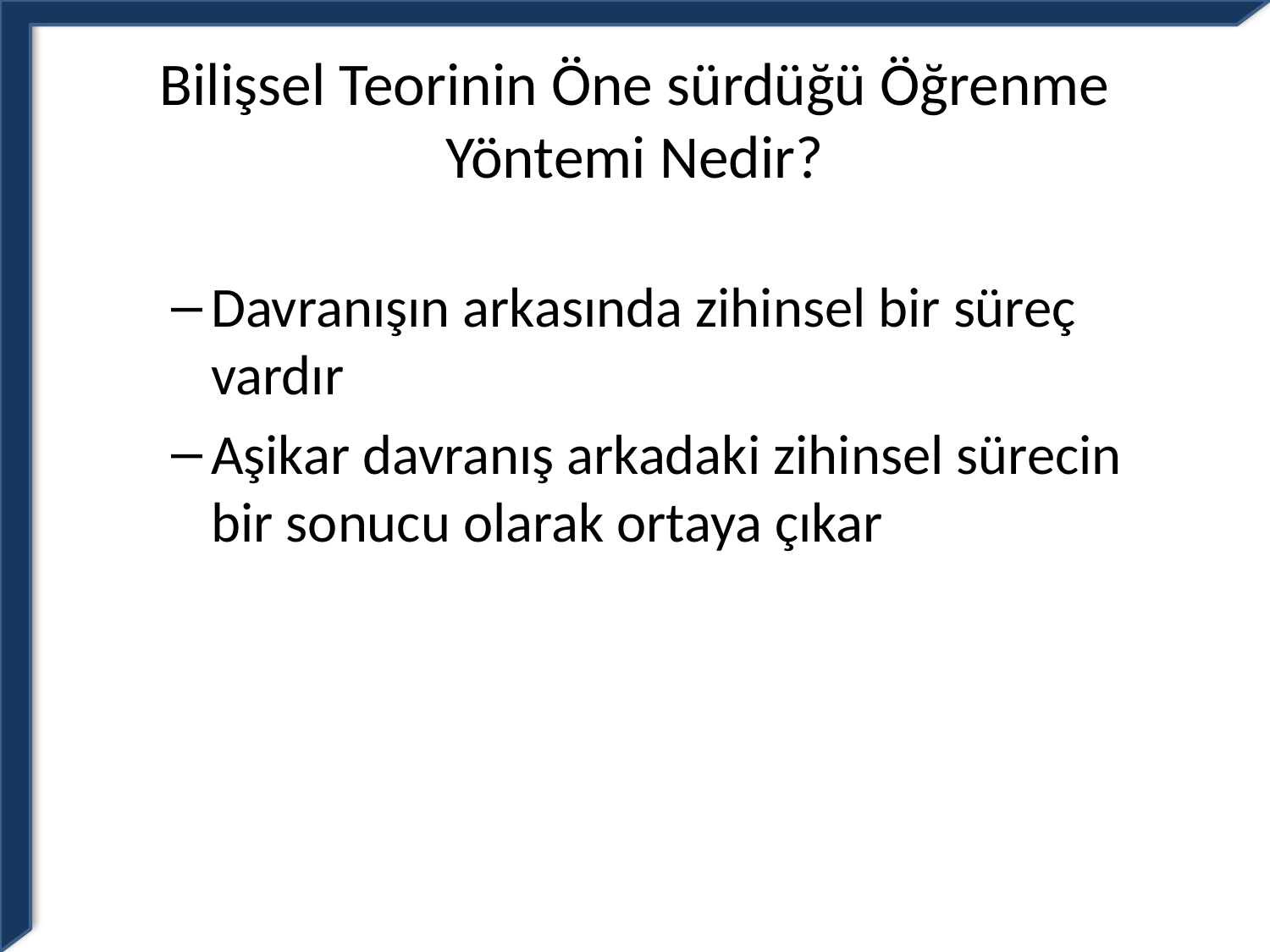

# Bilişsel Teorinin Öne sürdüğü Öğrenme Yöntemi Nedir?
Davranışın arkasında zihinsel bir süreç vardır
Aşikar davranış arkadaki zihinsel sürecin bir sonucu olarak ortaya çıkar